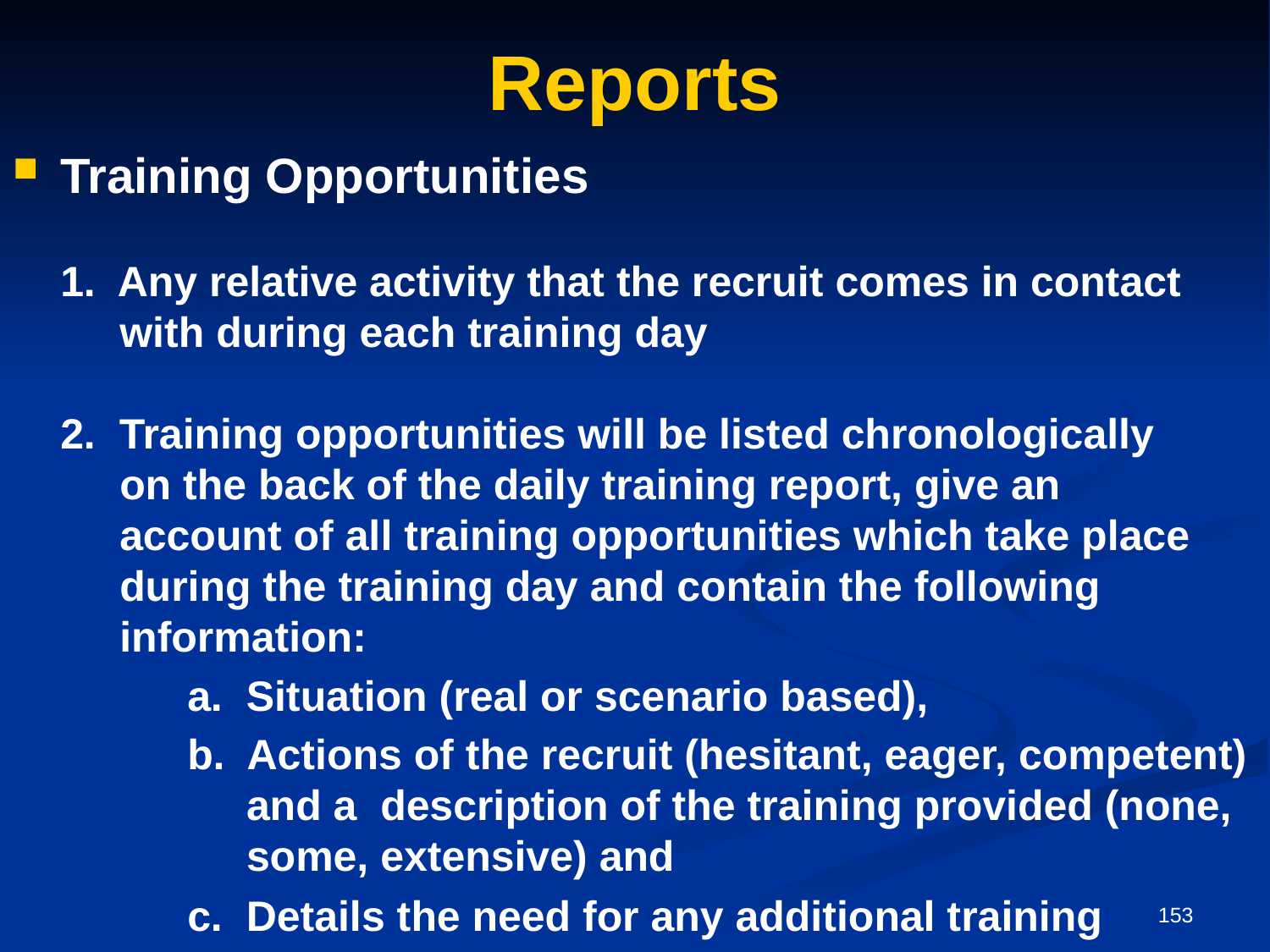

# Reports
Training Opportunities

	1.  Any relative activity that the recruit comes in contact
	     with during each training day

	2.  Training opportunities will be listed chronologically
	     on the back of the daily training report, give an
	     account of all training opportunities which take place
	     during the training day and contain the following
	     information:
		a.  Situation (real or scenario based),
		b.  Actions of the recruit (hesitant, eager, competent) 	     and a  description of the training provided (none, 	     some, extensive) and
		c.  Details the need for any additional training

153